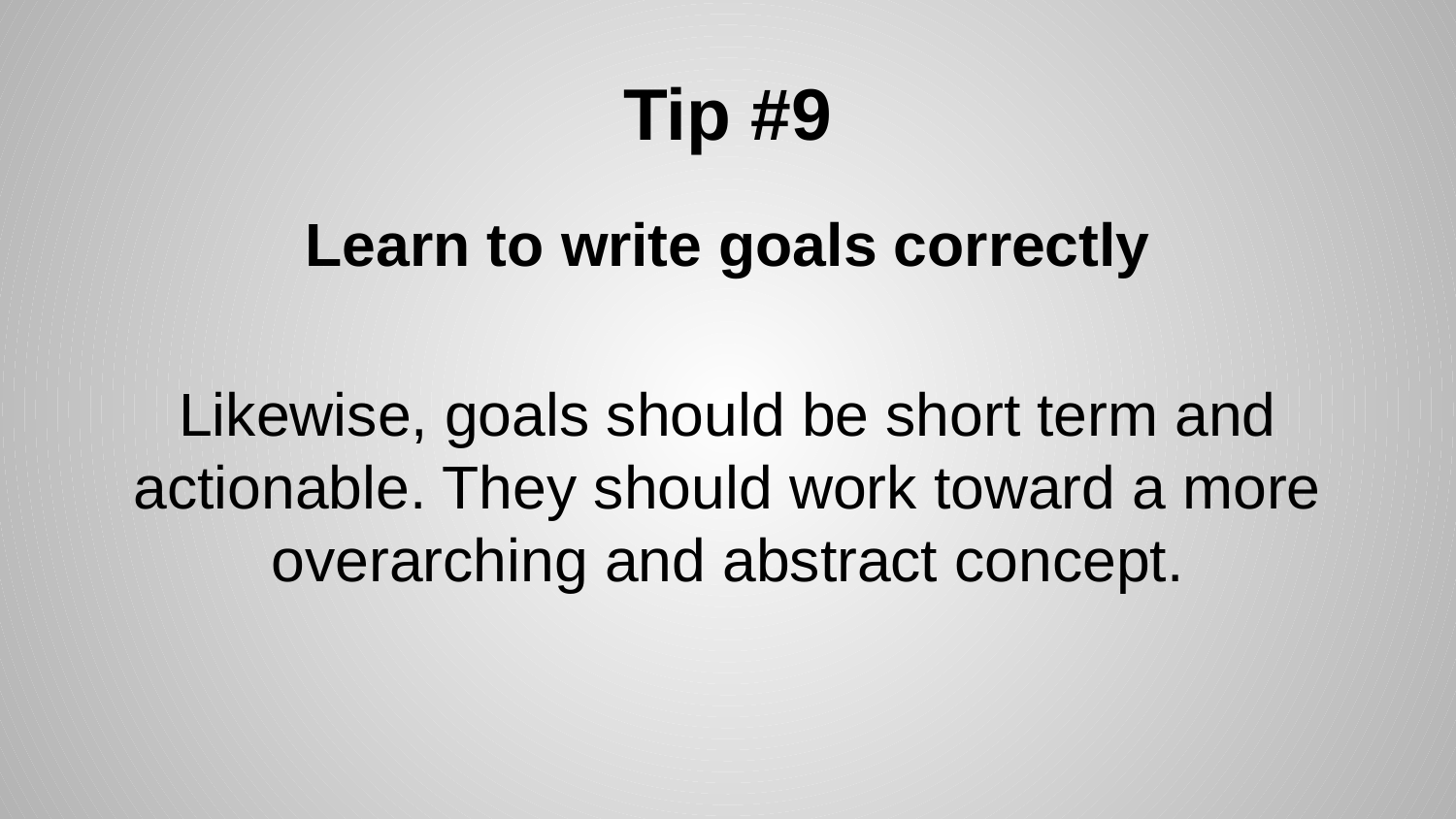

# Tip #9
Learn to write goals correctly

Likewise, goals should be short term and actionable. They should work toward a more overarching and abstract concept.

.